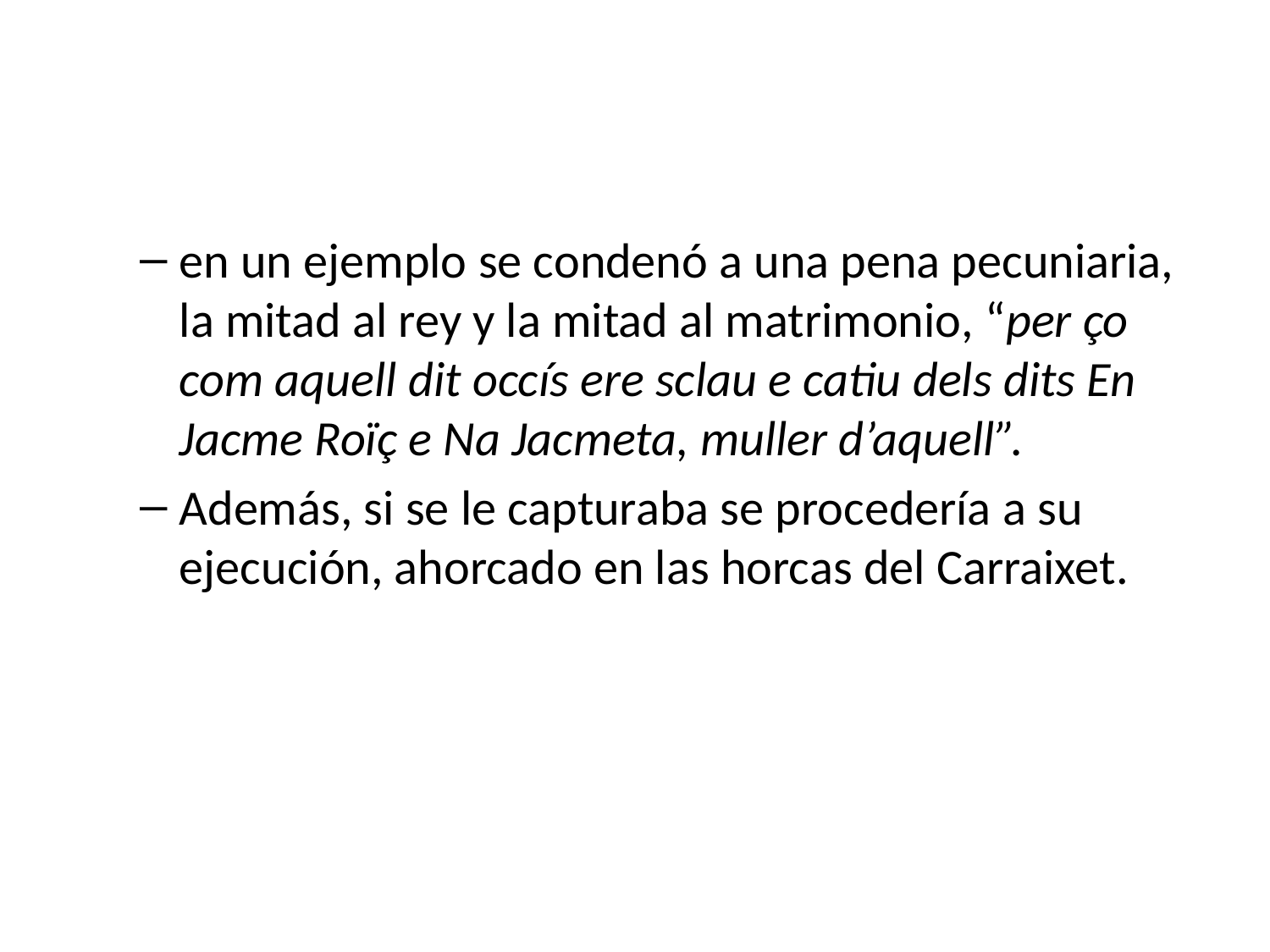

en un ejemplo se condenó a una pena pecuniaria, la mitad al rey y la mitad al matrimonio, “per ço com aquell dit occís ere sclau e catiu dels dits En Jacme Roïç e Na Jacmeta, muller d’aquell”.
Además, si se le capturaba se procedería a su ejecución, ahorcado en las horcas del Carraixet.